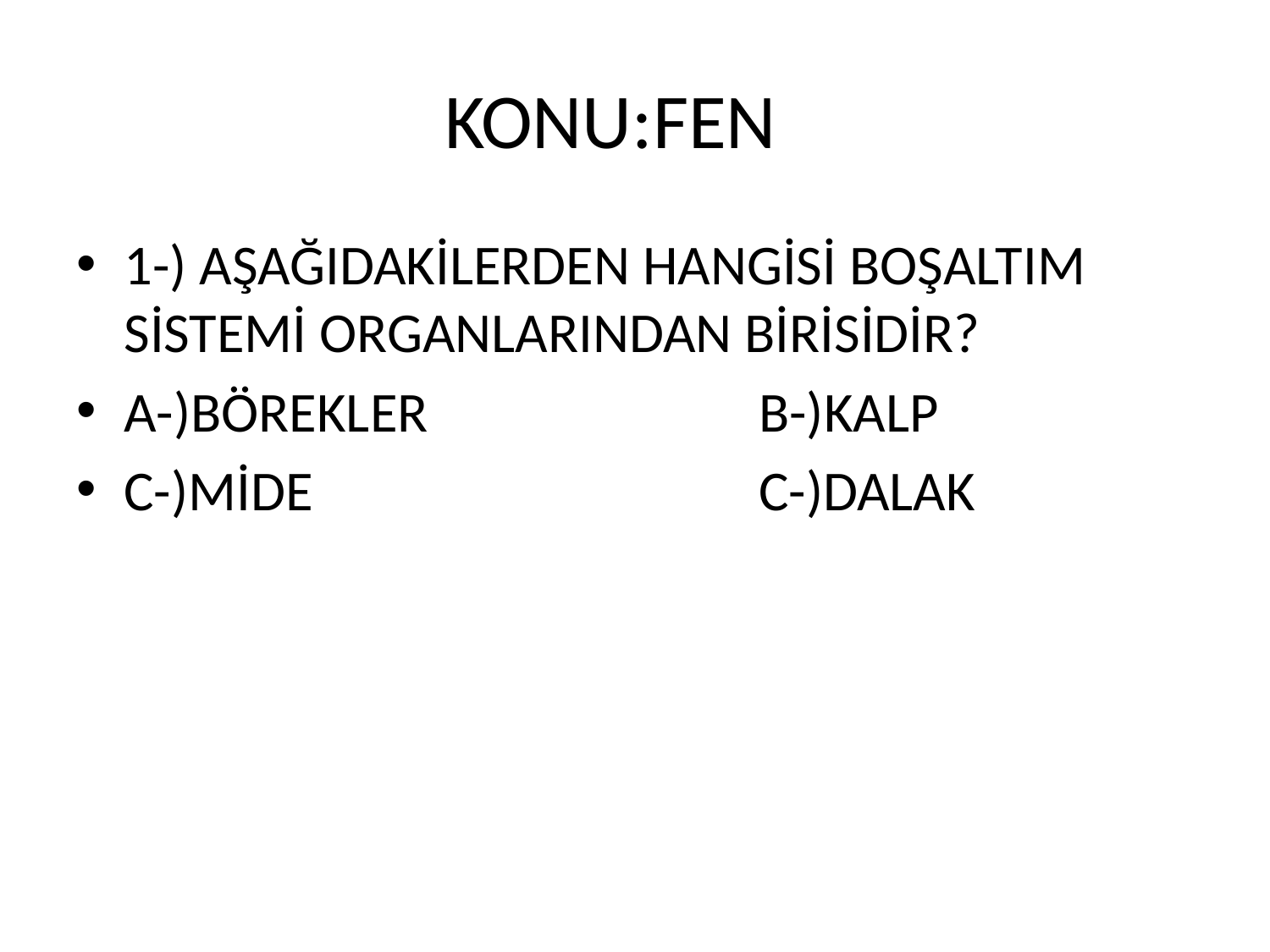

# KONU:FEN
1-) AŞAĞIDAKİLERDEN HANGİSİ BOŞALTIM SİSTEMİ ORGANLARINDAN BİRİSİDİR?
A-)BÖREKLER			B-)KALP
C-)MİDE				C-)DALAK